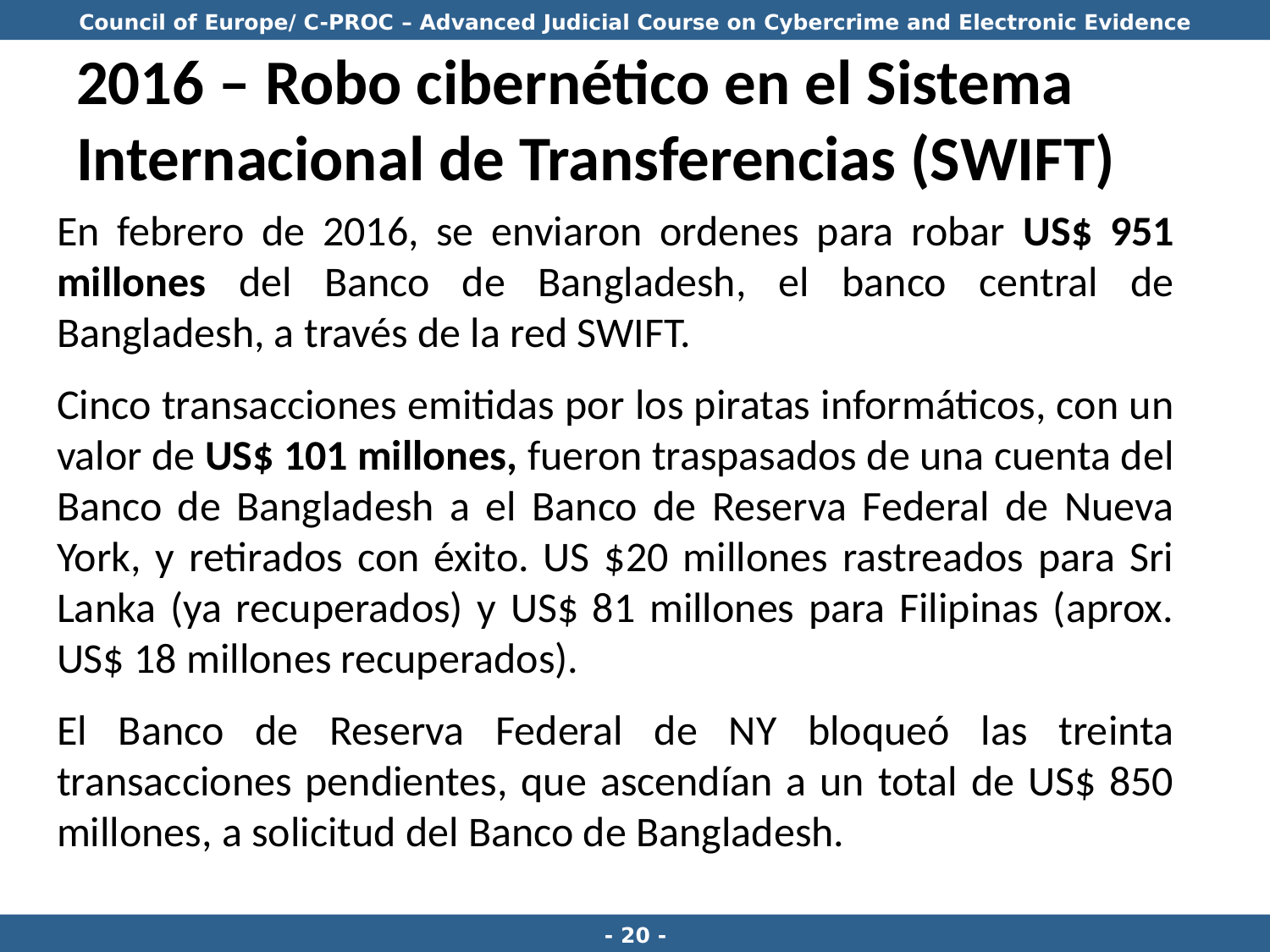

# 2016 – Robo cibernético en el Sistema Internacional de Transferencias (SWIFT)
En febrero de 2016, se enviaron ordenes para robar US$ 951 millones del Banco de Bangladesh, el banco central de Bangladesh, a través de la red SWIFT.
Cinco transacciones emitidas por los piratas informáticos, con un valor de US$ 101 millones, fueron traspasados de una cuenta del Banco de Bangladesh a el Banco de Reserva Federal de Nueva York, y retirados con éxito. US $20 millones rastreados para Sri Lanka (ya recuperados) y US$ 81 millones para Filipinas (aprox. US$ 18 millones recuperados).
El Banco de Reserva Federal de NY bloqueó las treinta transacciones pendientes, que ascendían a un total de US$ 850 millones, a solicitud del Banco de Bangladesh.